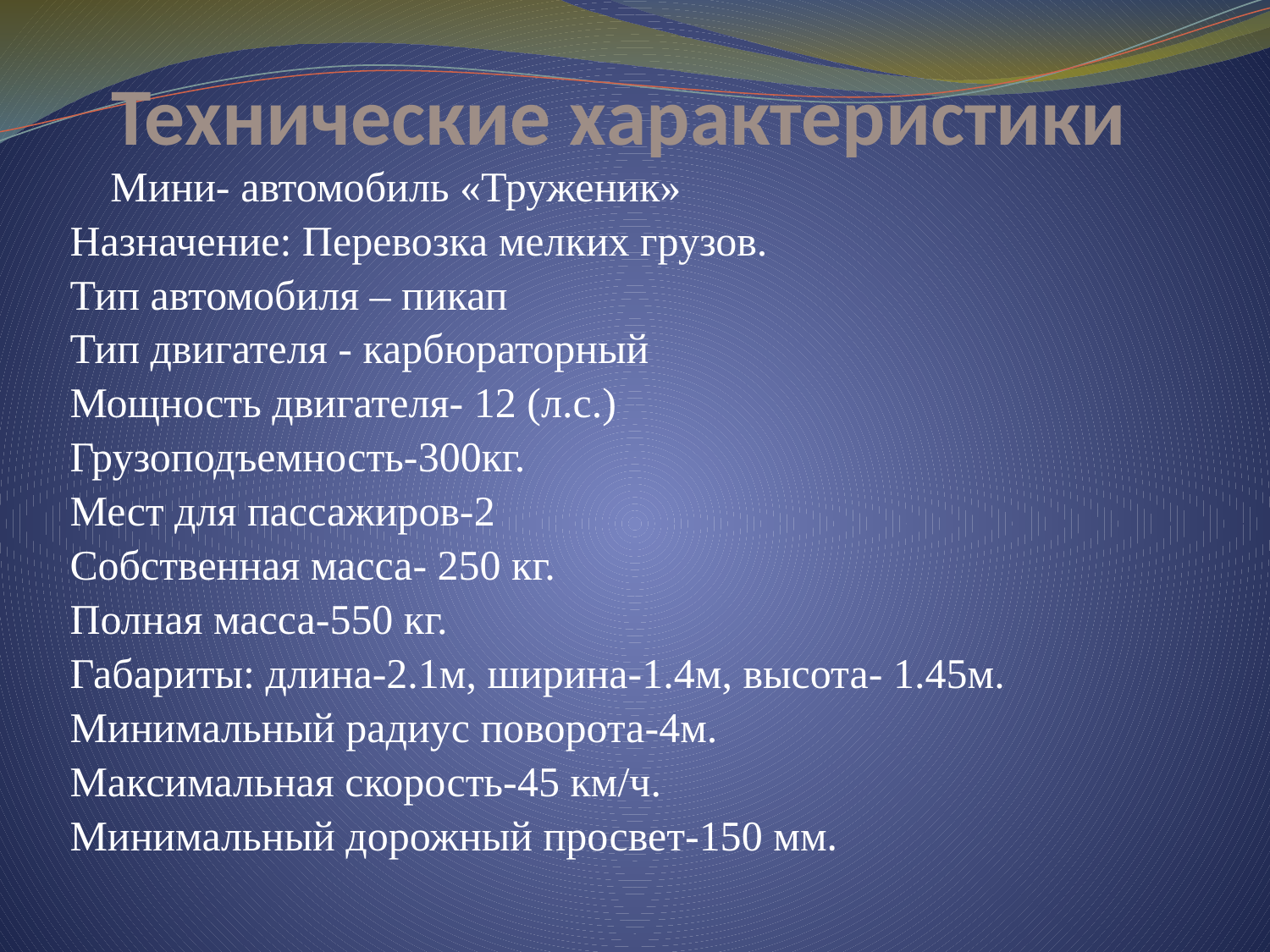

Технические характеристики
    Мини- автомобиль «Труженик»
Назначение: Перевозка мелких грузов.
Тип автомобиля – пикап
Тип двигателя - карбюраторный
Мощность двигателя- 12 (л.с.)
Грузоподъемность-300кг.
Мест для пассажиров-2
Собственная масса- 250 кг.
Полная масса-550 кг.
Габариты: длина-2.1м, ширина-1.4м, высота- 1.45м.
Минимальный радиус поворота-4м.
Максимальная скорость-45 км/ч.
Минимальный дорожный просвет-150 мм.